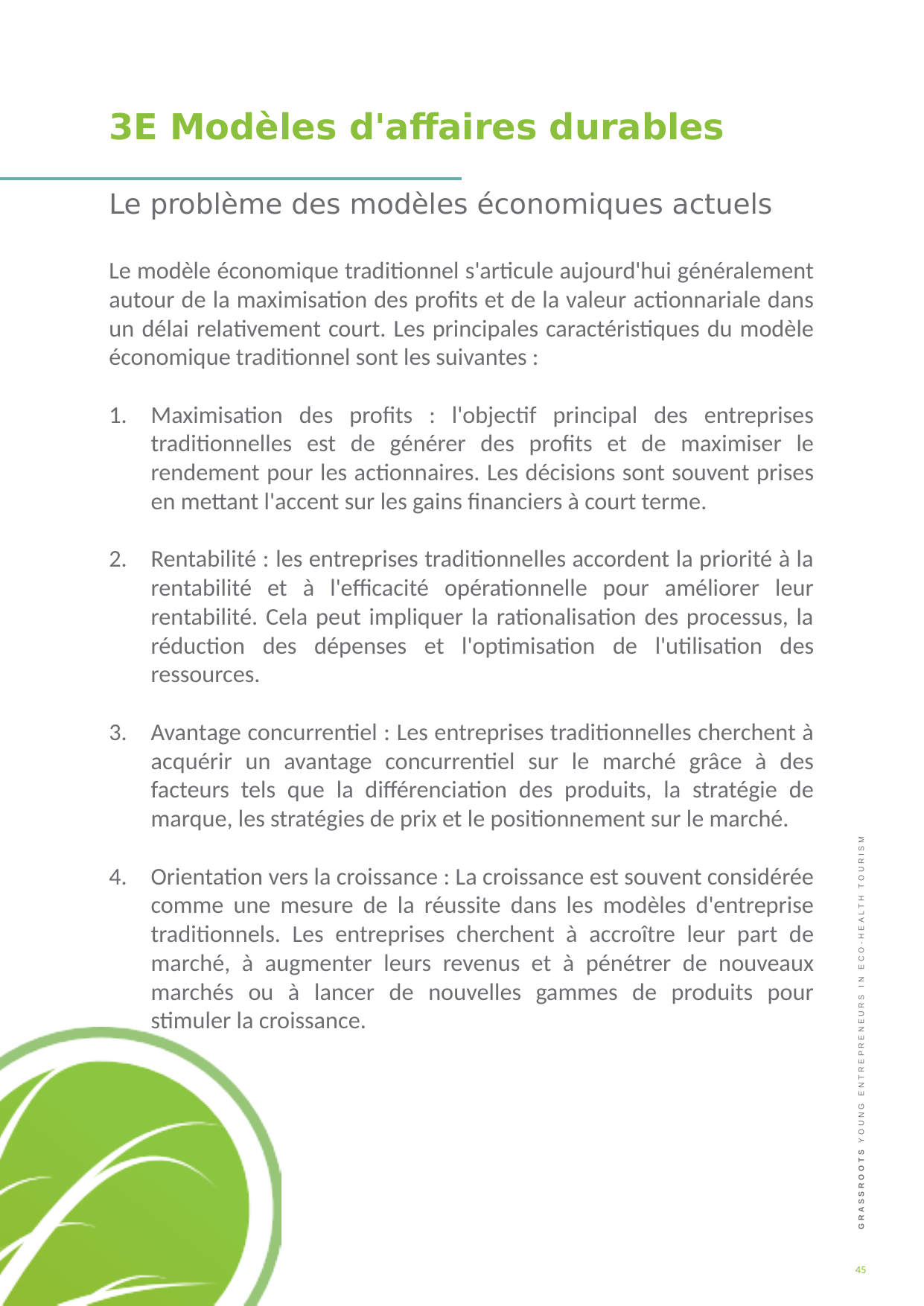

3E Modèles d'affaires durables
Le problème des modèles économiques actuels
Le modèle économique traditionnel s'articule aujourd'hui généralement autour de la maximisation des profits et de la valeur actionnariale dans un délai relativement court. Les principales caractéristiques du modèle économique traditionnel sont les suivantes :

Maximisation des profits : l'objectif principal des entreprises traditionnelles est de générer des profits et de maximiser le rendement pour les actionnaires. Les décisions sont souvent prises en mettant l'accent sur les gains financiers à court terme.

Rentabilité : les entreprises traditionnelles accordent la priorité à la rentabilité et à l'efficacité opérationnelle pour améliorer leur rentabilité. Cela peut impliquer la rationalisation des processus, la réduction des dépenses et l'optimisation de l'utilisation des ressources.

Avantage concurrentiel : Les entreprises traditionnelles cherchent à acquérir un avantage concurrentiel sur le marché grâce à des facteurs tels que la différenciation des produits, la stratégie de marque, les stratégies de prix et le positionnement sur le marché.

Orientation vers la croissance : La croissance est souvent considérée comme une mesure de la réussite dans les modèles d'entreprise traditionnels. Les entreprises cherchent à accroître leur part de marché, à augmenter leurs revenus et à pénétrer de nouveaux marchés ou à lancer de nouvelles gammes de produits pour stimuler la croissance.

45